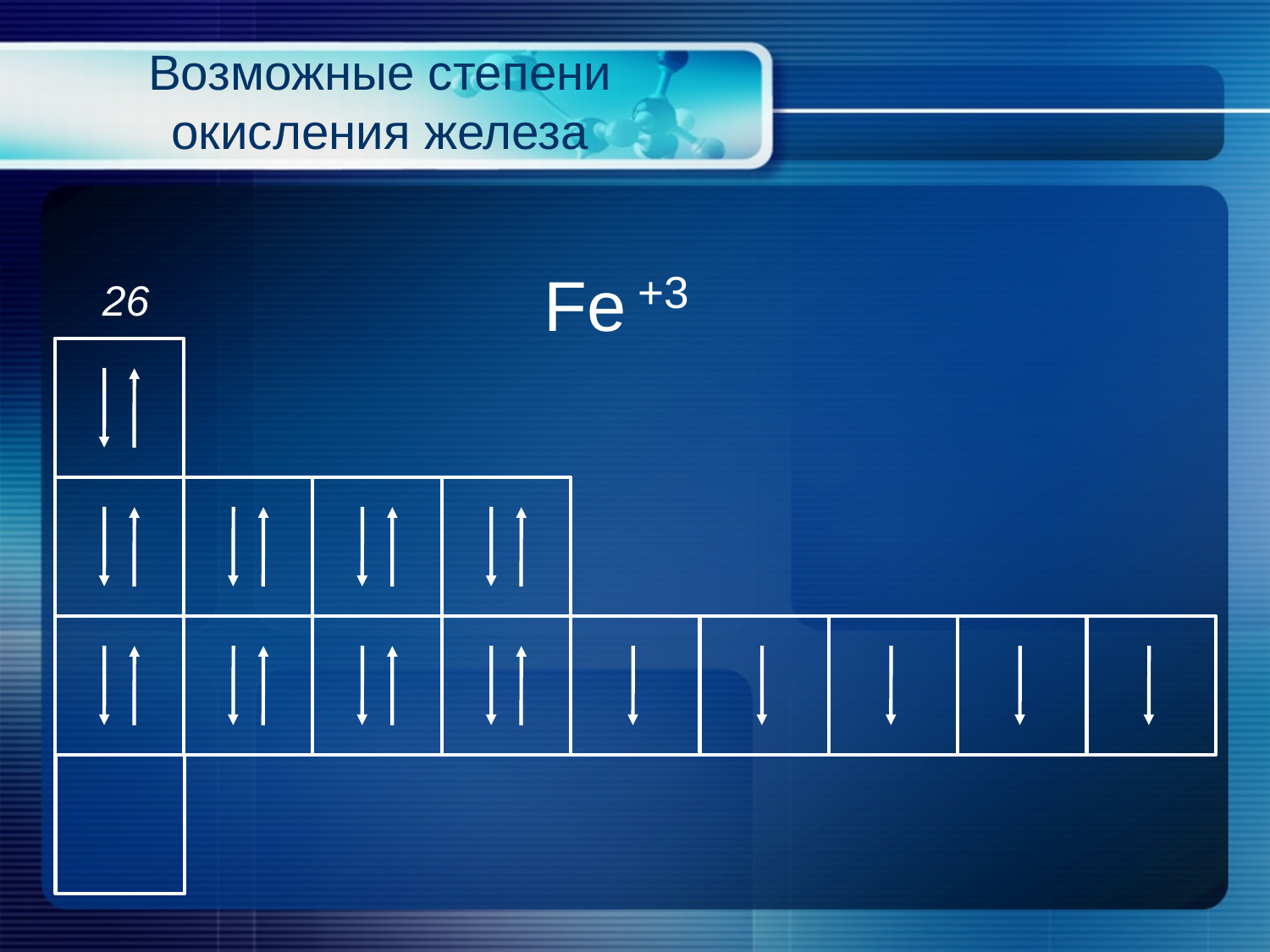

# Возможные степени окисления железа
Fe +3
26